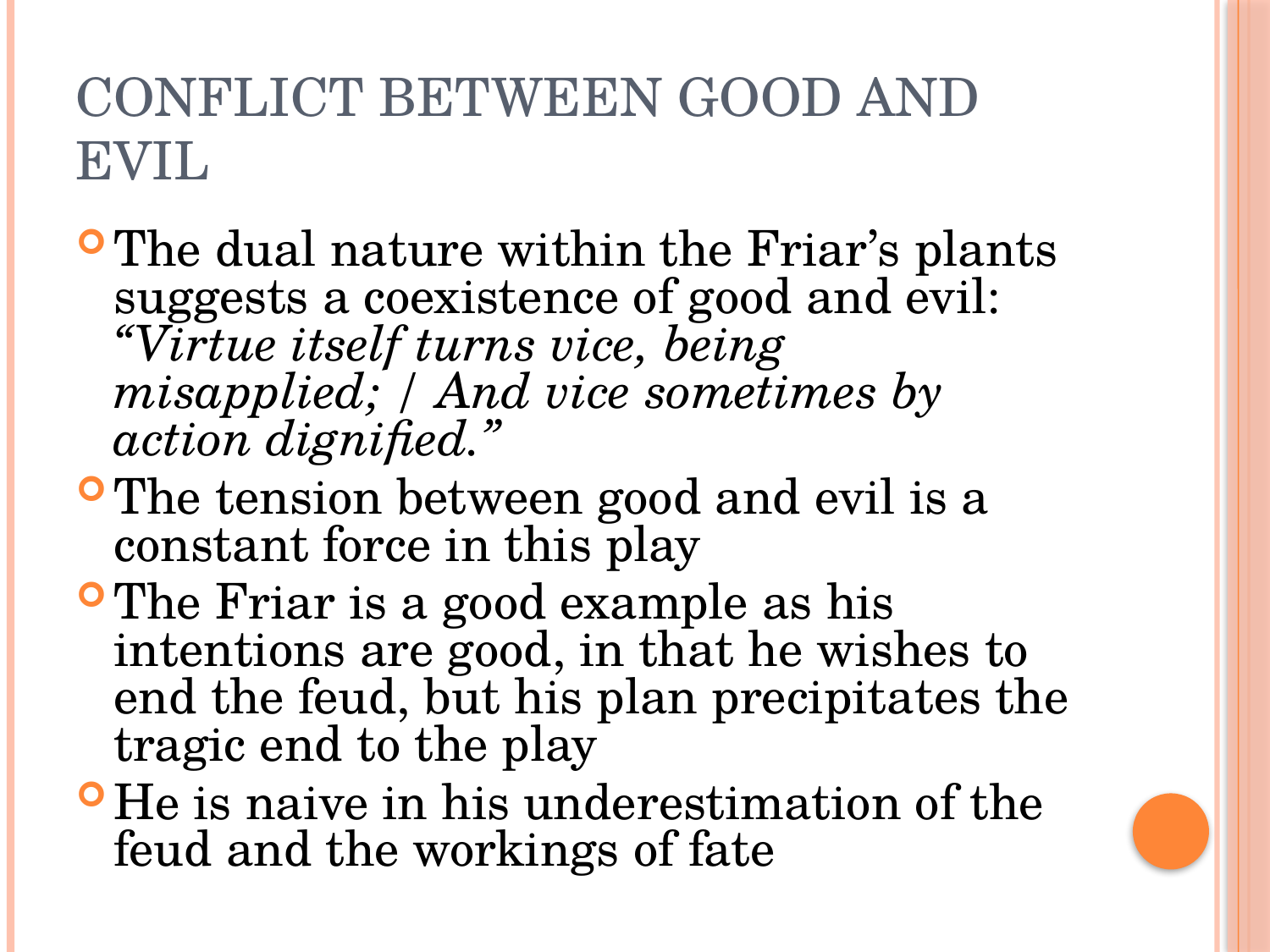

# Conflict between Good and Evil
The dual nature within the Friar’s plants suggests a coexistence of good and evil: “Virtue itself turns vice, being misapplied; / And vice sometimes by action dignified.”
The tension between good and evil is a constant force in this play
The Friar is a good example as his intentions are good, in that he wishes to end the feud, but his plan precipitates the tragic end to the play
He is naive in his underestimation of the feud and the workings of fate